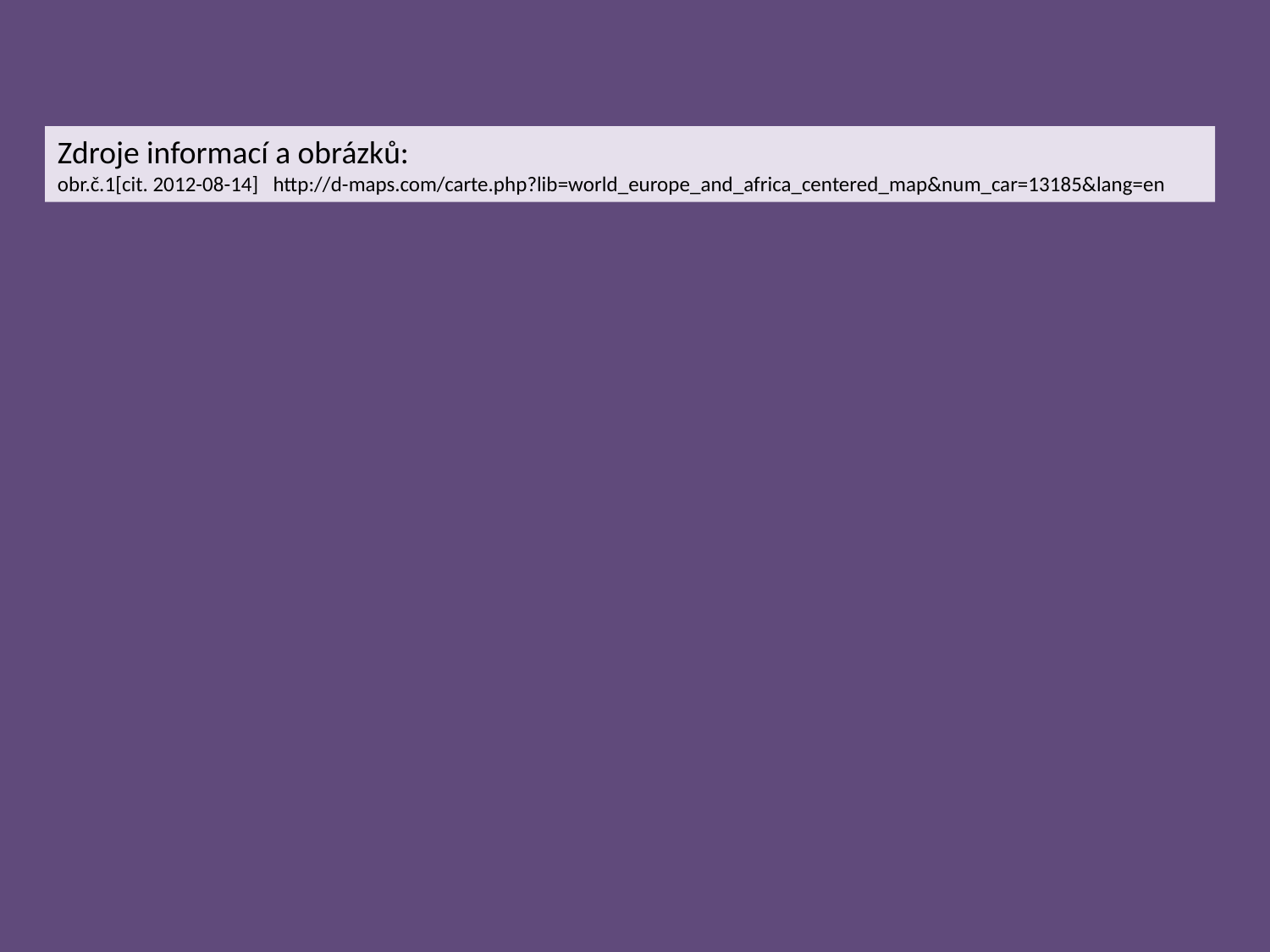

Zdroje informací a obrázků:
obr.č.1[cit. 2012-08-14]   http://d-maps.com/carte.php?lib=world_europe_and_africa_centered_map&num_car=13185&lang=en